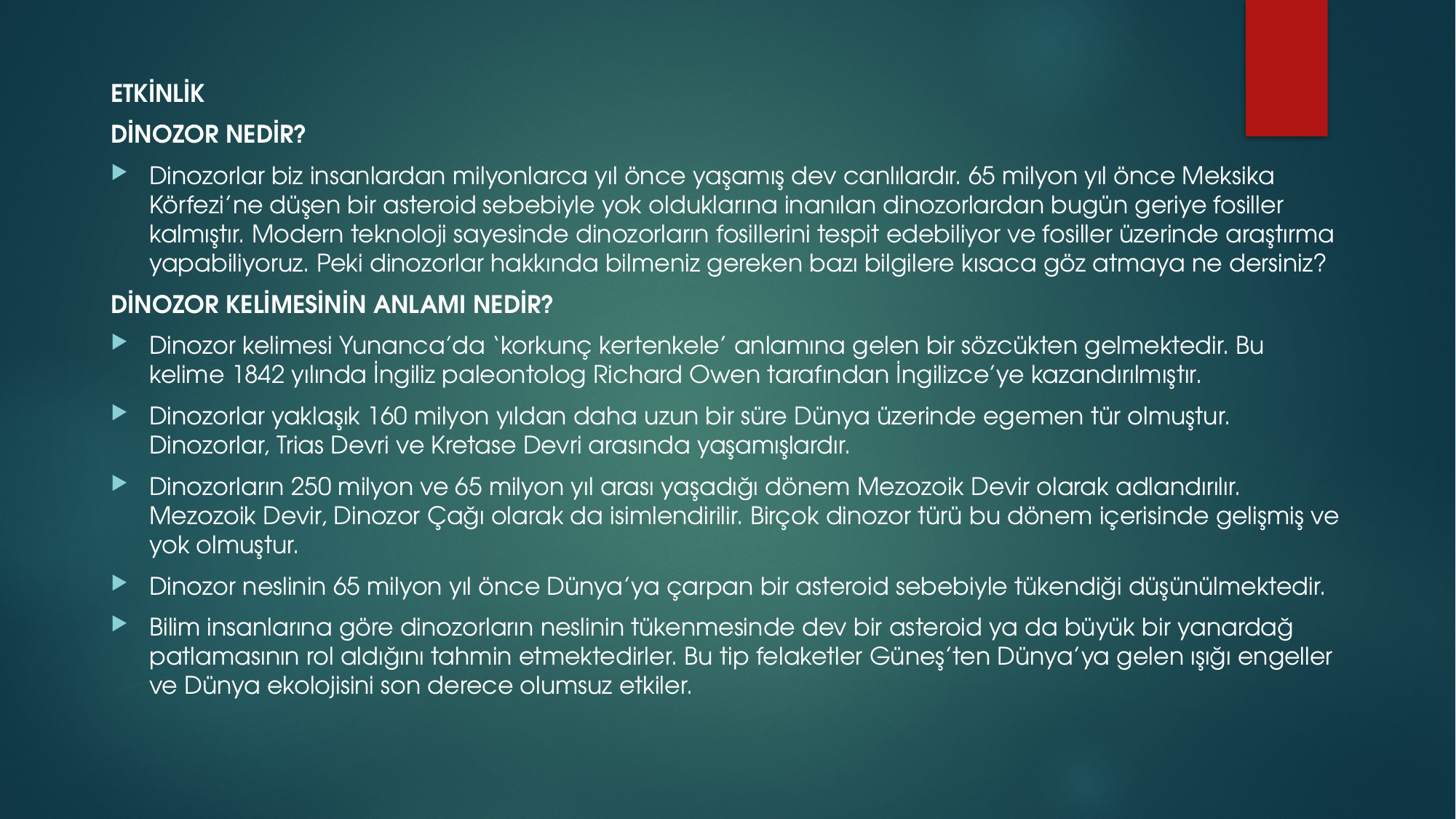

ETKİNLİK
DİNOZOR NEDİR?
Dinozorlar biz insanlardan milyonlarca yıl önce yaşamış dev canlılardır. 65 milyon yıl önce Meksika Körfezi’ne düşen bir asteroid sebebiyle yok olduklarına inanılan dinozorlardan bugün geriye fosiller kalmıştır. Modern teknoloji sayesinde dinozorların fosillerini tespit edebiliyor ve fosiller üzerinde araştırma yapabiliyoruz. Peki dinozorlar hakkında bilmeniz gereken bazı bilgilere kısaca göz atmaya ne dersiniz?
DİNOZOR KELİMESİNİN ANLAMI NEDİR?
Dinozor kelimesi Yunanca’da ‘korkunç kertenkele’ anlamına gelen bir sözcükten gelmektedir. Bu kelime 1842 yılında İngiliz paleontolog Richard Owen tarafından İngilizce’ye kazandırılmıştır.
Dinozorlar yaklaşık 160 milyon yıldan daha uzun bir süre Dünya üzerinde egemen tür olmuştur. Dinozorlar, Trias Devri ve Kretase Devri arasında yaşamışlardır.
Dinozorların 250 milyon ve 65 milyon yıl arası yaşadığı dönem Mezozoik Devir olarak adlandırılır. Mezozoik Devir, Dinozor Çağı olarak da isimlendirilir. Birçok dinozor türü bu dönem içerisinde gelişmiş ve yok olmuştur.
Dinozor neslinin 65 milyon yıl önce Dünya’ya çarpan bir asteroid sebebiyle tükendiği düşünülmektedir.
Bilim insanlarına göre dinozorların neslinin tükenmesinde dev bir asteroid ya da büyük bir yanardağ patlamasının rol aldığını tahmin etmektedirler. Bu tip felaketler Güneş’ten Dünya’ya gelen ışığı engeller ve Dünya ekolojisini son derece olumsuz etkiler.